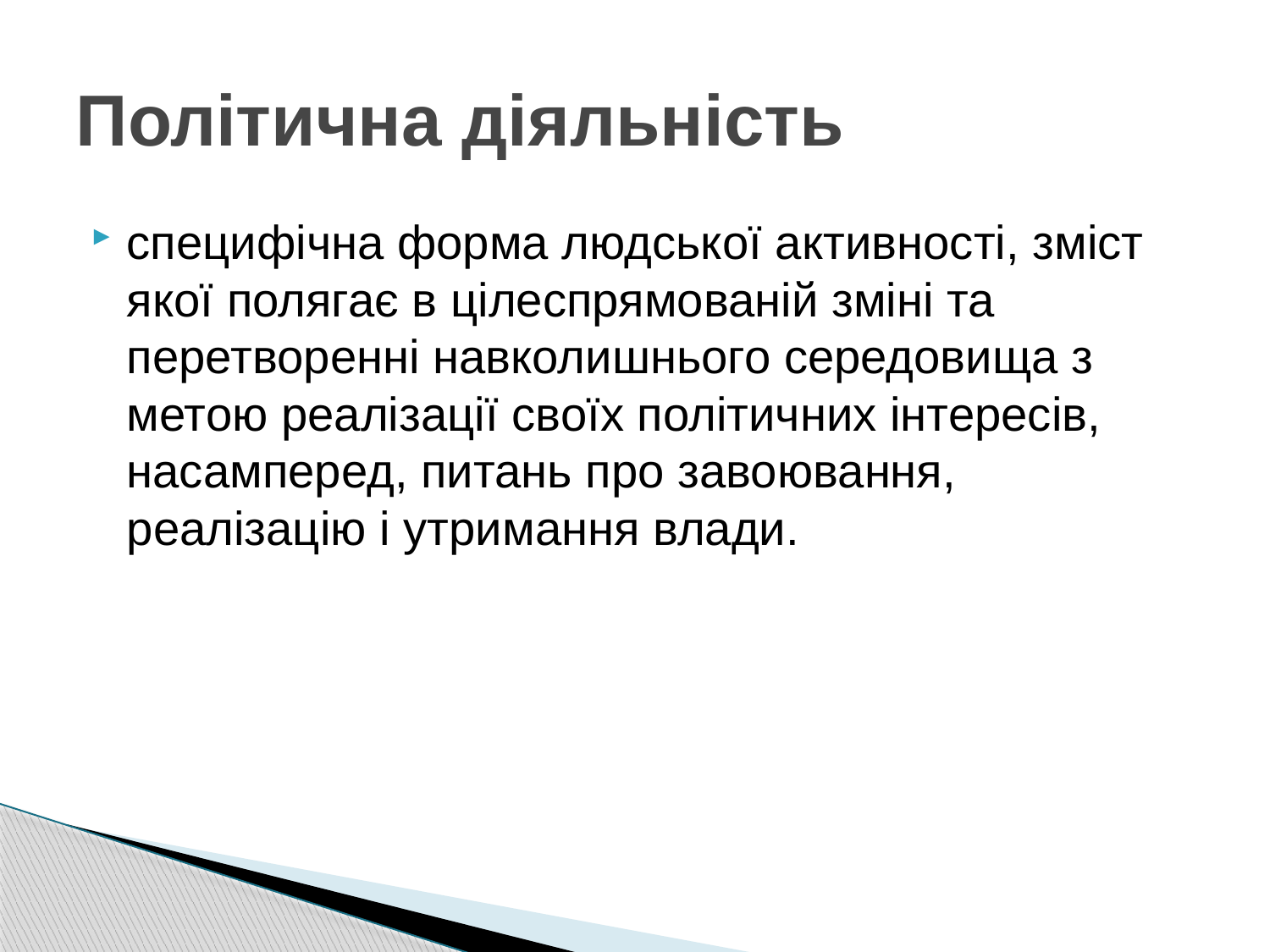

# Політична діяльність
специфічна форма людської активності, зміст якої полягає в цілеспрямованій зміні та перетворенні навколишнього середовища з метою реалізації своїх політичних інтересів, насамперед, питань про завоювання, реалізацію і утримання влади.